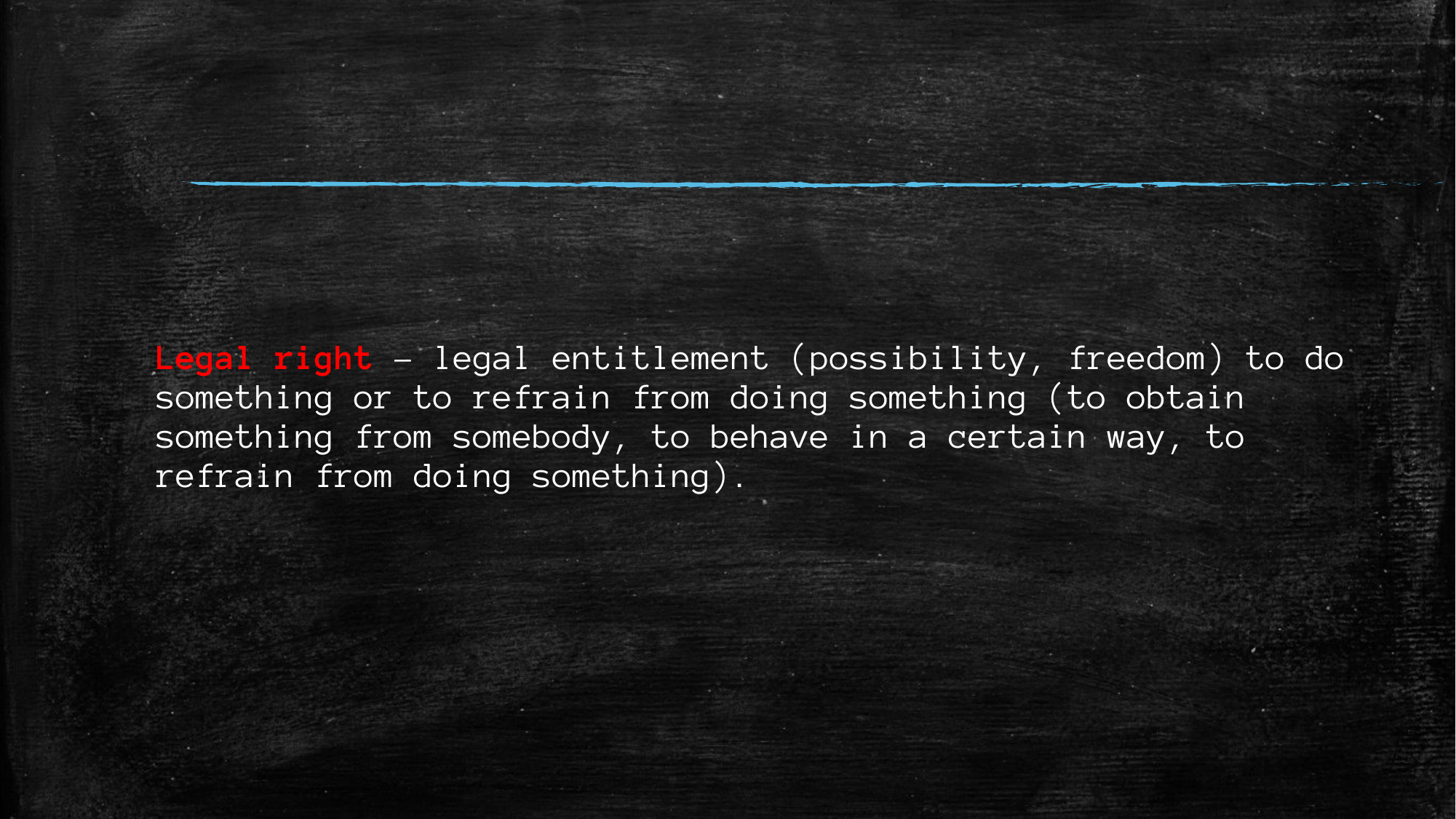

# Legal right – legal entitlement (possibility, freedom) to do something or to refrain from doing something (to obtain something from somebody, to behave in a certain way, to refrain from doing something).